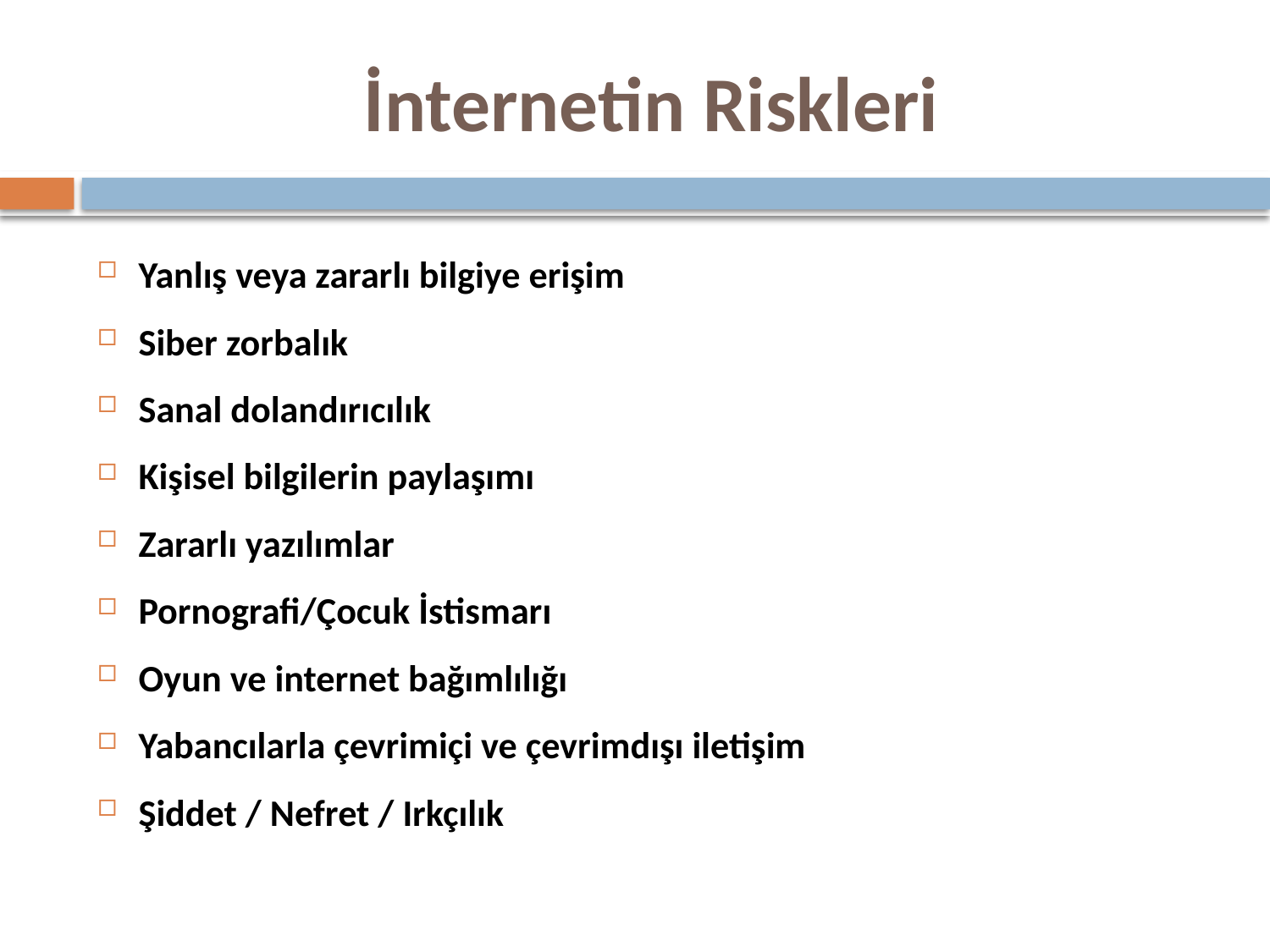

# İnternetin Riskleri
Yanlış veya zararlı bilgiye erişim
Siber zorbalık
Sanal dolandırıcılık
Kişisel bilgilerin paylaşımı
Zararlı yazılımlar
Pornografi/Çocuk İstismarı
Oyun ve internet bağımlılığı
Yabancılarla çevrimiçi ve çevrimdışı iletişim
Şiddet / Nefret / Irkçılık